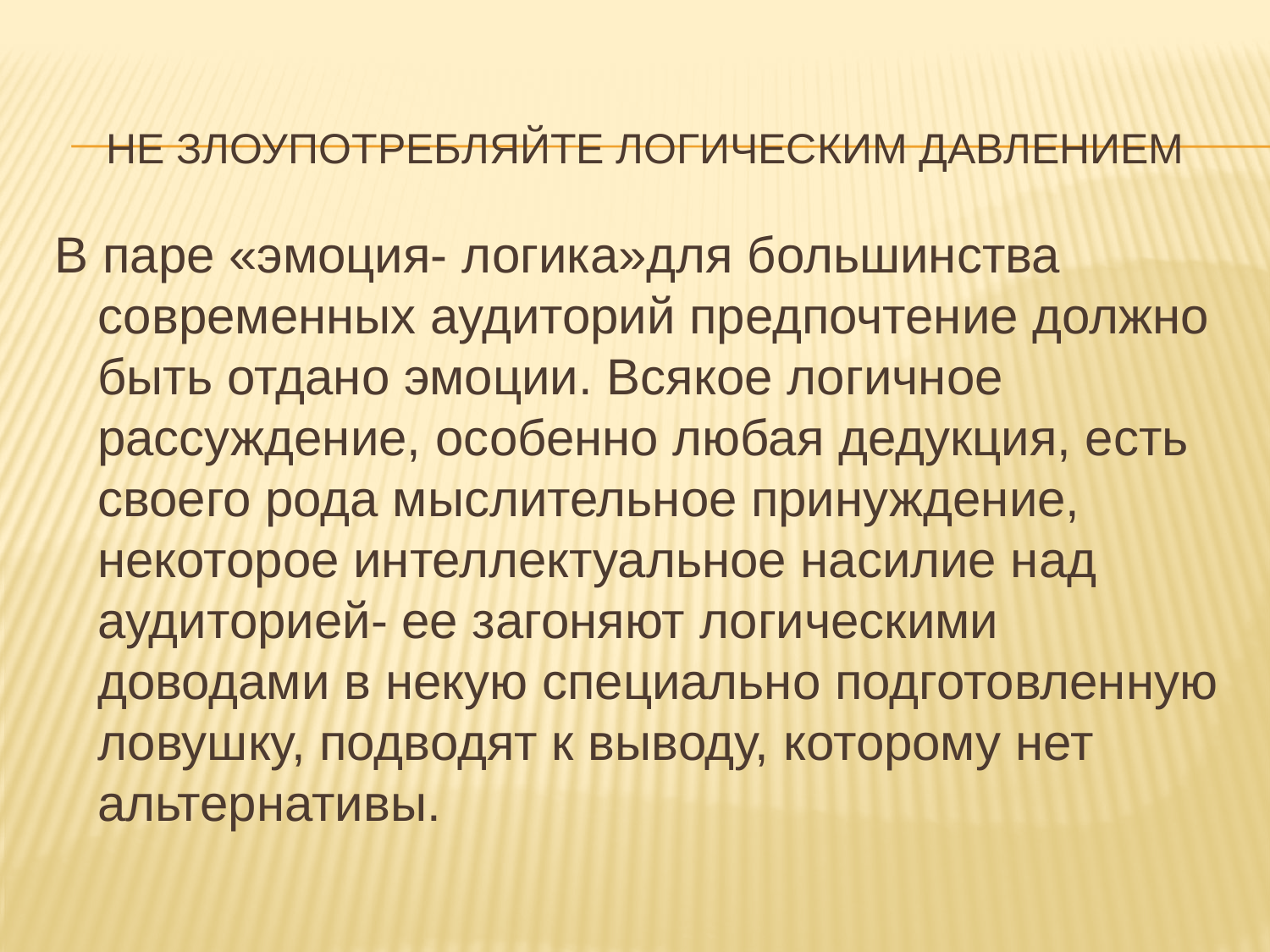

# Не злоупотребляйте логическим давлением
В паре «эмоция- логика»для большинства современных аудиторий предпочтение должно быть отдано эмоции. Всякое логичное рассуждение, особенно любая дедукция, есть своего рода мыслительное принуждение, некоторое интеллектуальное насилие над аудиторией- ее загоняют логическими доводами в некую специально подготовленную ловушку, подводят к выводу, которому нет альтернативы.